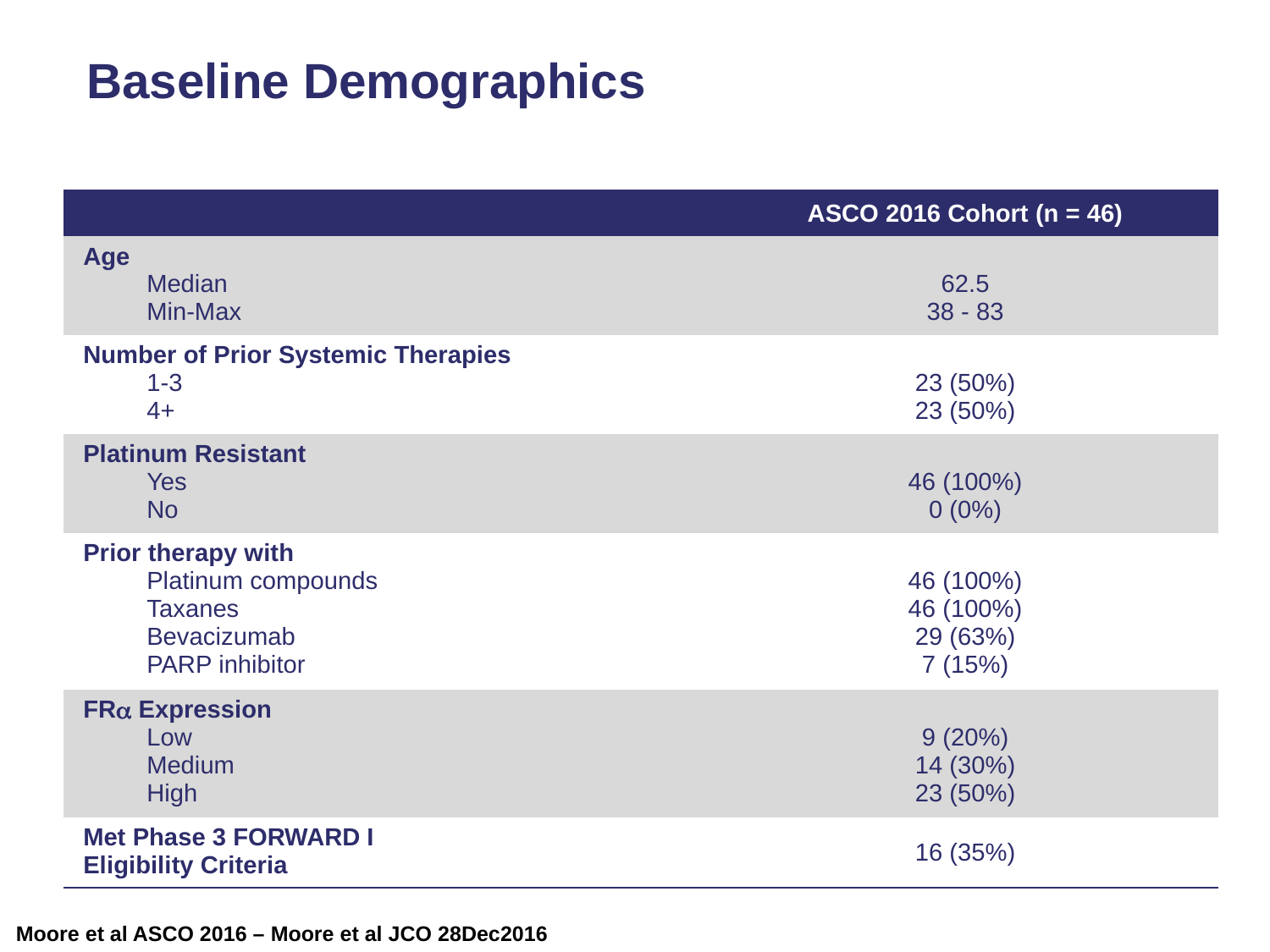

# Baseline Demographics
|  | ASCO 2016 Cohort (n = 46) |
| --- | --- |
| Age Median Min-Max | 62.5 38 - 83 |
| Number of Prior Systemic Therapies 1-3 4+ | 23 (50%) 23 (50%) |
| Platinum Resistant Yes No | 46 (100%) 0 (0%) |
| Prior therapy with Platinum compounds Taxanes Bevacizumab PARP inhibitor | 46 (100%) 46 (100%) 29 (63%) 7 (15%) |
| FRα Expression Low Medium High | 9 (20%) 14 (30%) 23 (50%) |
| Met Phase 3 FORWARD I Eligibility Criteria | 16 (35%) |
Moore et al ASCO 2016 – Moore et al JCO 28Dec2016